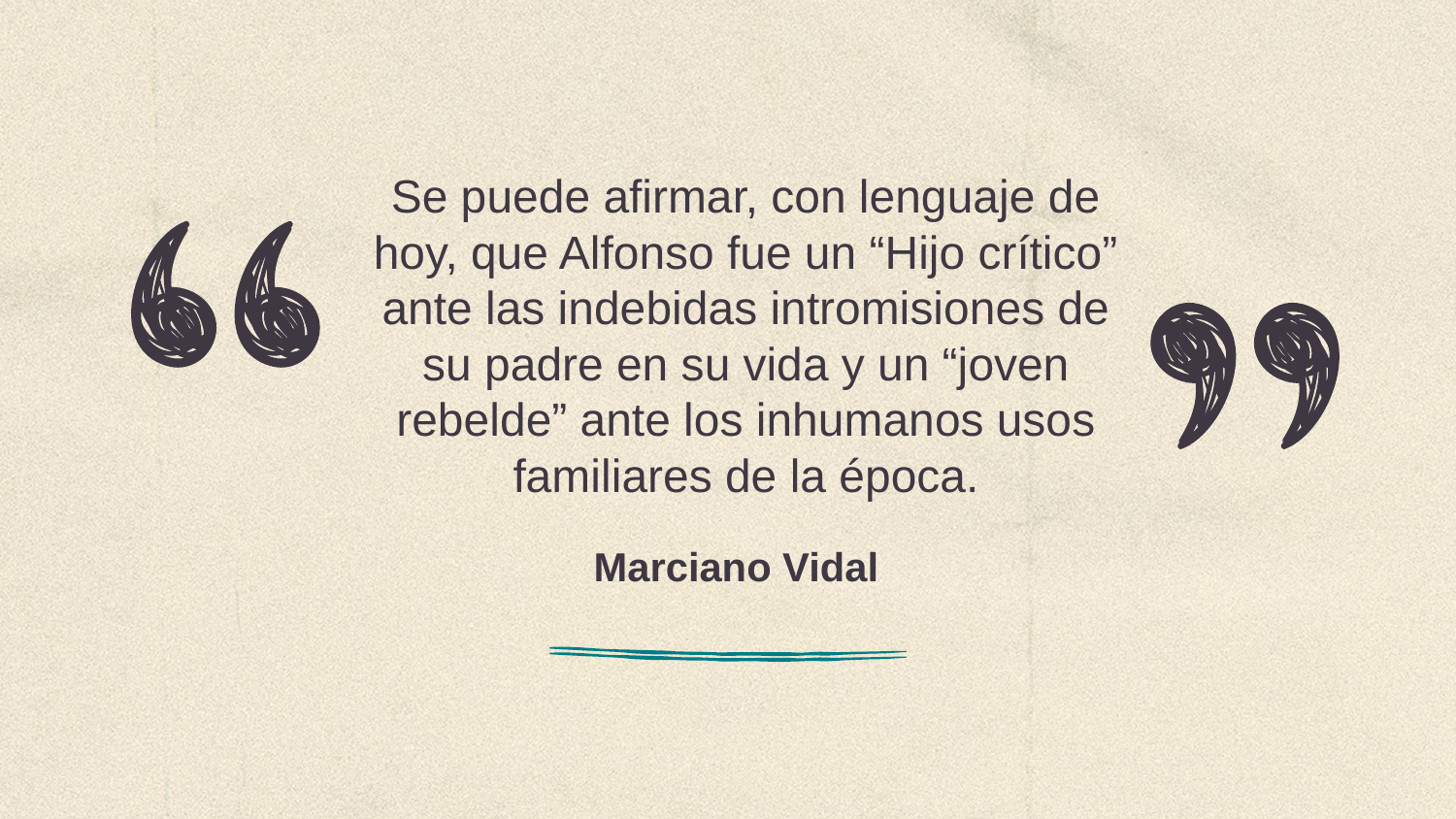

Se puede afirmar, con lenguaje de hoy, que Alfonso fue un “Hijo crítico” ante las indebidas intromisiones de su padre en su vida y un “joven rebelde” ante los inhumanos usos familiares de la época.

# Marciano Vidal